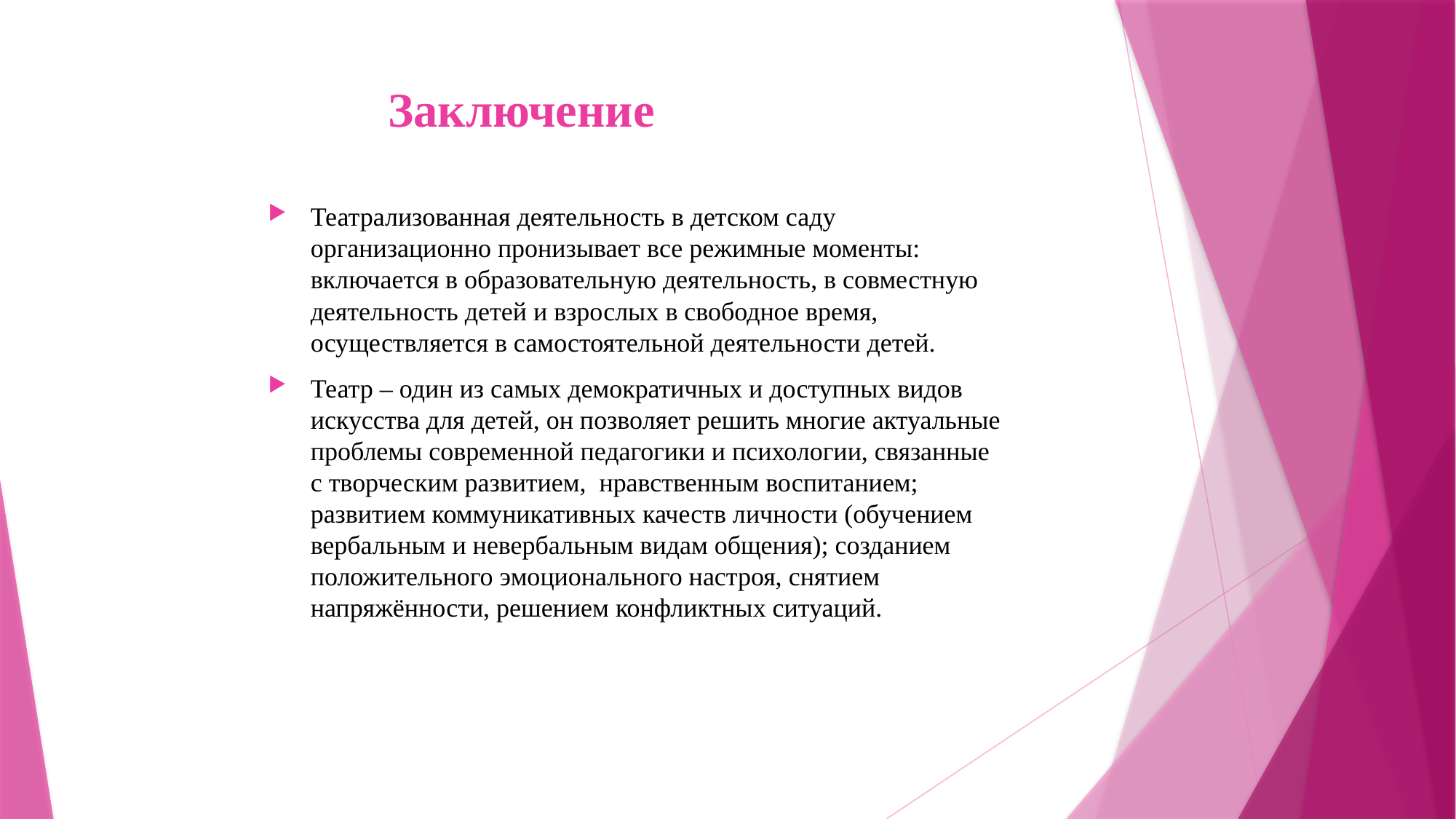

# Заключение
Театрализованная деятельность в детском саду организационно пронизывает все режимные моменты: включается в образовательную деятельность, в совместную деятельность детей и взрослых в свободное время, осуществляется в самостоятельной деятельности детей.
Театр – один из самых демократичных и доступных видов искусства для детей, он позволяет решить многие актуальные проблемы современной педагогики и психологии, связанные с творческим развитием,  нравственным воспитанием; развитием коммуникативных качеств личности (обучением вербальным и невербальным видам общения); созданием положительного эмоционального настроя, снятием напряжённости, решением конфликтных ситуаций.